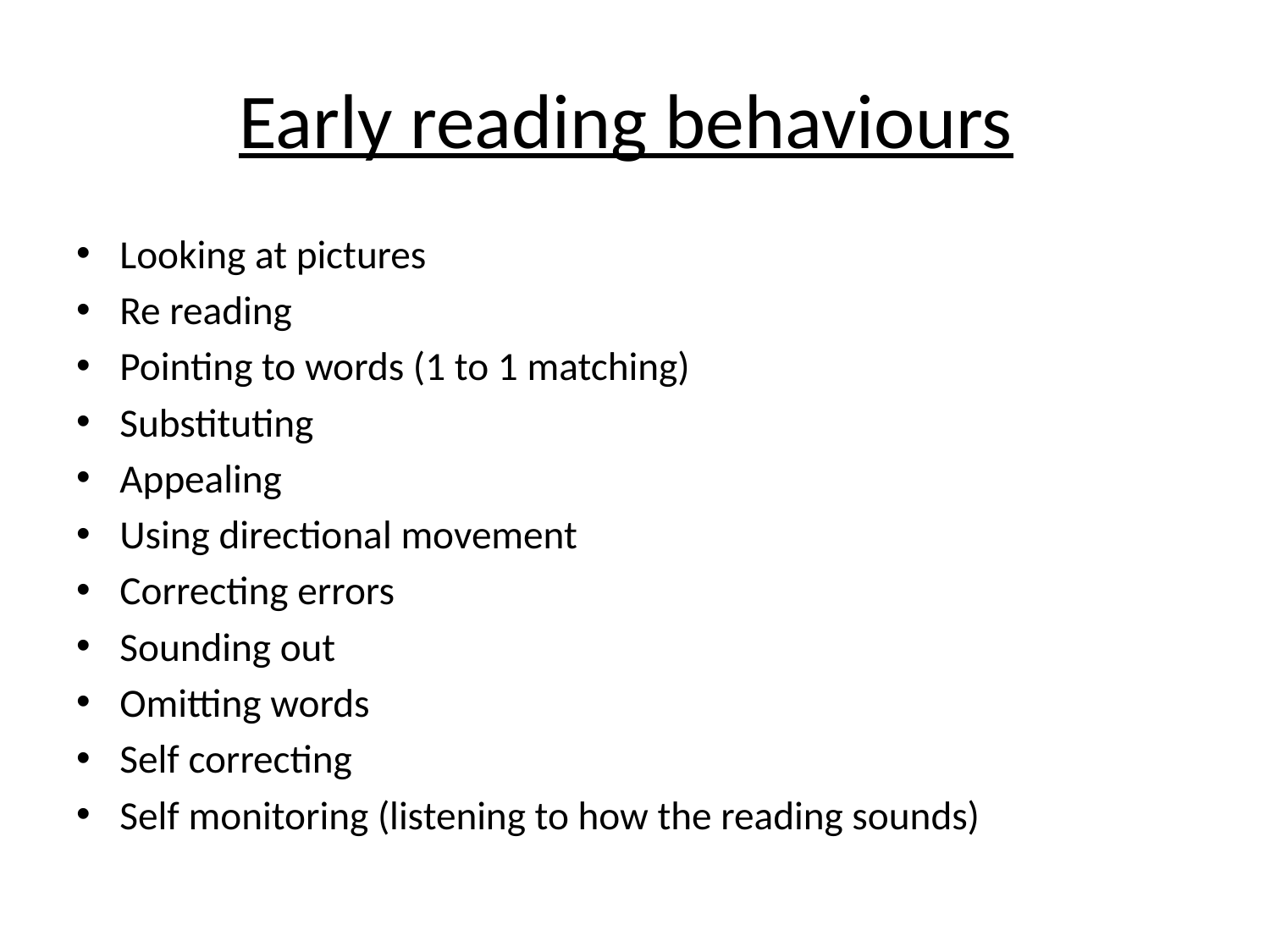

# Early reading behaviours
Looking at pictures
Re reading
Pointing to words (1 to 1 matching)
Substituting
Appealing
Using directional movement
Correcting errors
Sounding out
Omitting words
Self correcting
Self monitoring (listening to how the reading sounds)